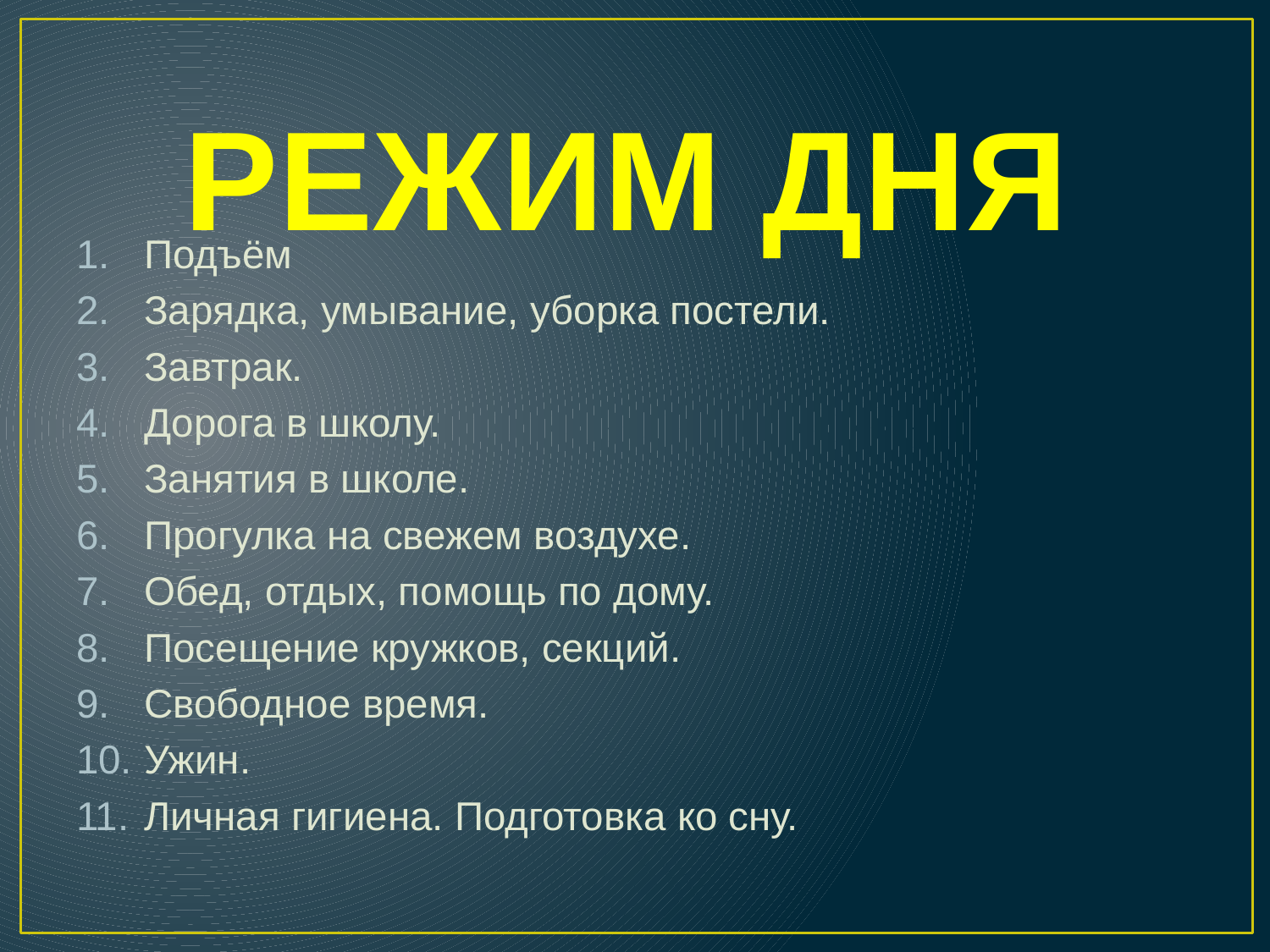

# РЕЖИМ ДНЯ
Подъём
Зарядка, умывание, уборка постели.
Завтрак.
Дорога в школу.
Занятия в школе.
Прогулка на свежем воздухе.
Обед, отдых, помощь по дому.
Посещение кружков, секций.
Свободное время.
Ужин.
Личная гигиена. Подготовка ко сну.